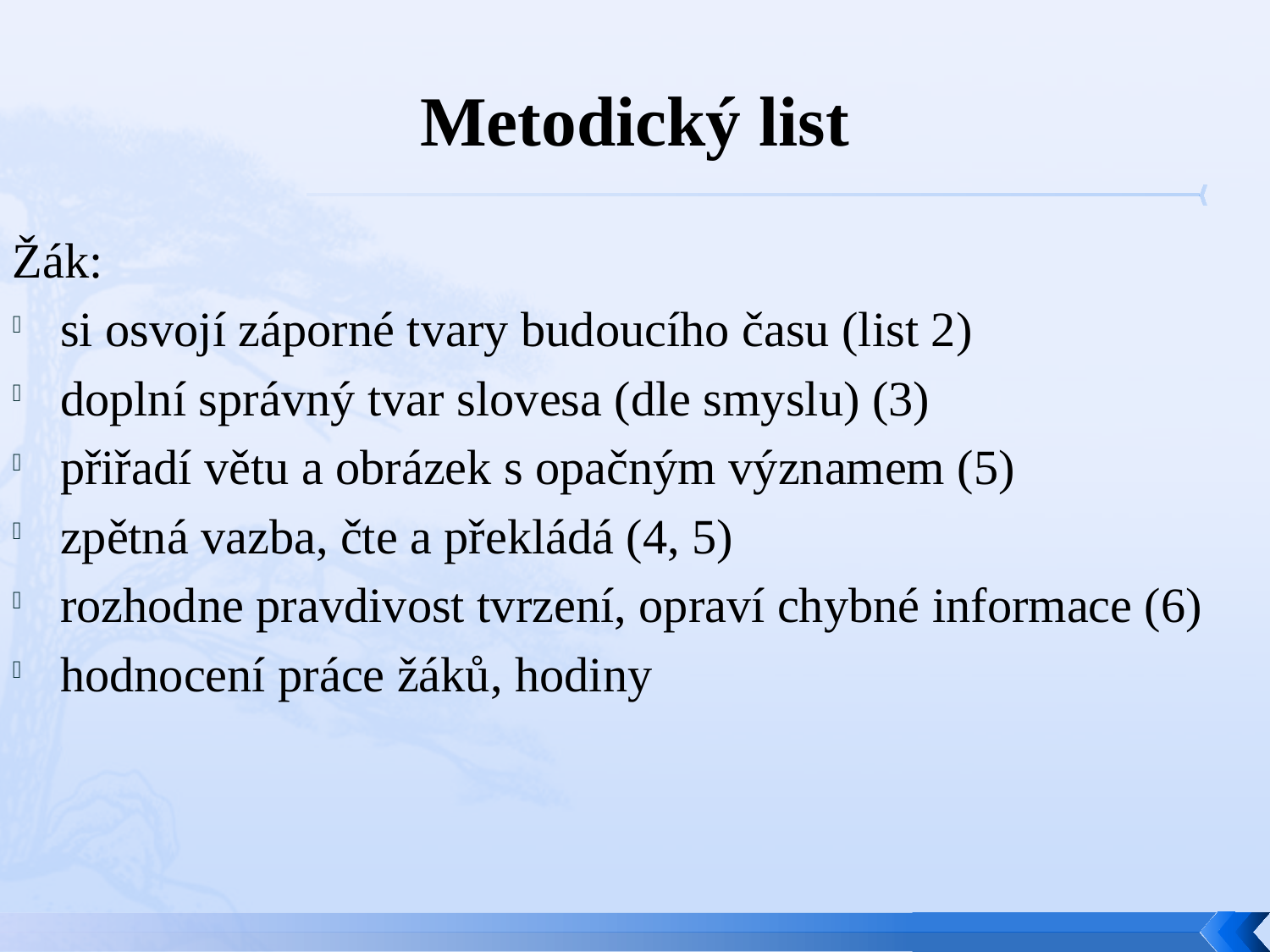

# Metodický list
Žák:
si osvojí záporné tvary budoucího času (list 2)
doplní správný tvar slovesa (dle smyslu) (3)
přiřadí větu a obrázek s opačným významem (5)
zpětná vazba, čte a překládá (4, 5)
rozhodne pravdivost tvrzení, opraví chybné informace (6)
hodnocení práce žáků, hodiny